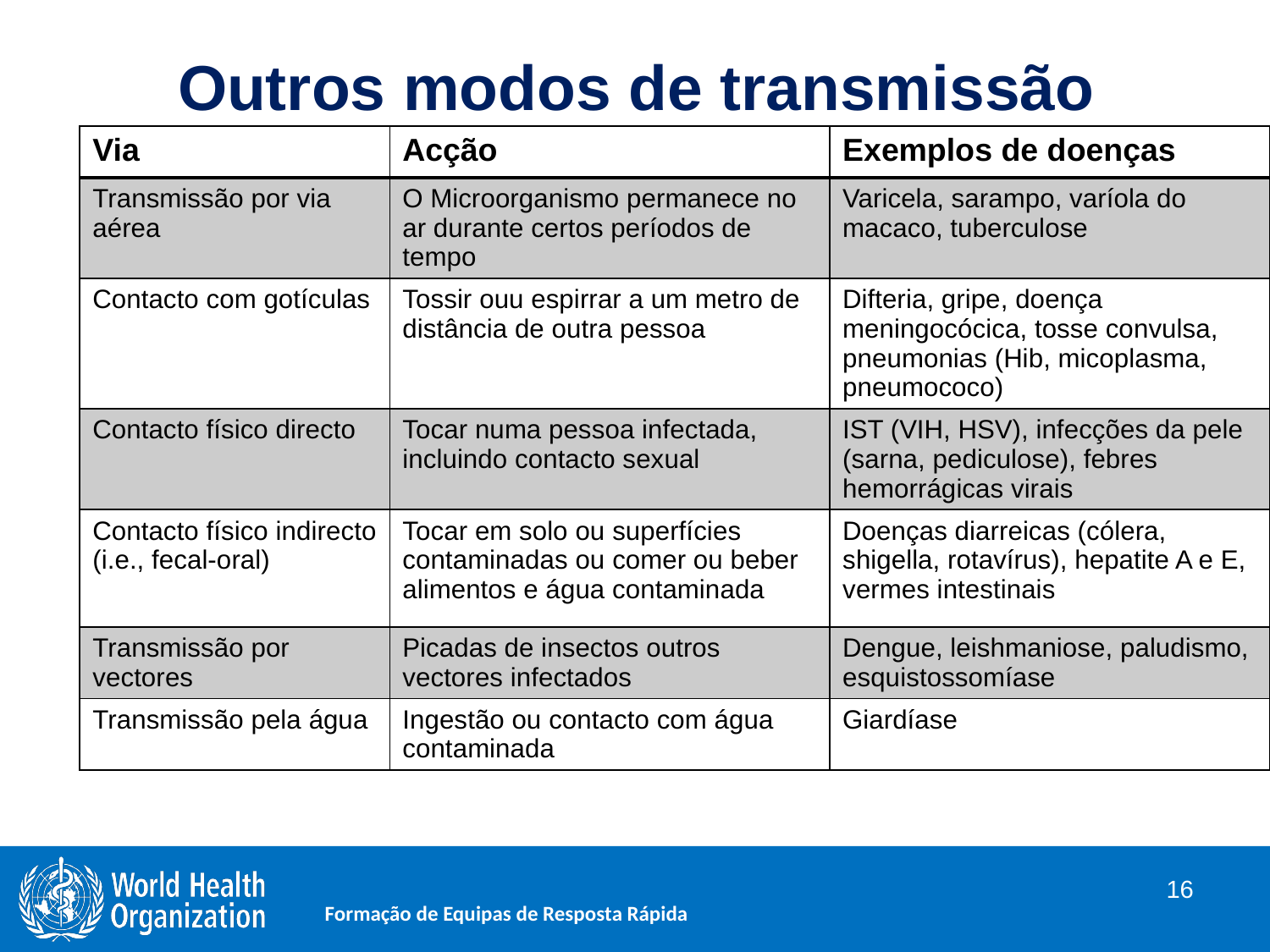

# Outros modos de transmissão
| Via | Acção | Exemplos de doenças |
| --- | --- | --- |
| Transmissão por via aérea | O Microorganismo permanece no ar durante certos períodos de tempo | Varicela, sarampo, varíola do macaco, tuberculose |
| Contacto com gotículas | Tossir ouu espirrar a um metro de distância de outra pessoa | Difteria, gripe, doença meningocócica, tosse convulsa, pneumonias (Hib, micoplasma, pneumococo) |
| Contacto físico directo | Tocar numa pessoa infectada, incluindo contacto sexual | IST (VIH, HSV), infecções da pele (sarna, pediculose), febres hemorrágicas virais |
| Contacto físico indirecto (i.e., fecal-oral) | Tocar em solo ou superfícies contaminadas ou comer ou beber alimentos e água contaminada | Doenças diarreicas (cólera, shigella, rotavírus), hepatite A e E, vermes intestinais |
| Transmissão por vectores | Picadas de insectos outros vectores infectados | Dengue, leishmaniose, paludismo, esquistossomíase |
| Transmissão pela água | Ingestão ou contacto com água contaminada | Giardíase |
16